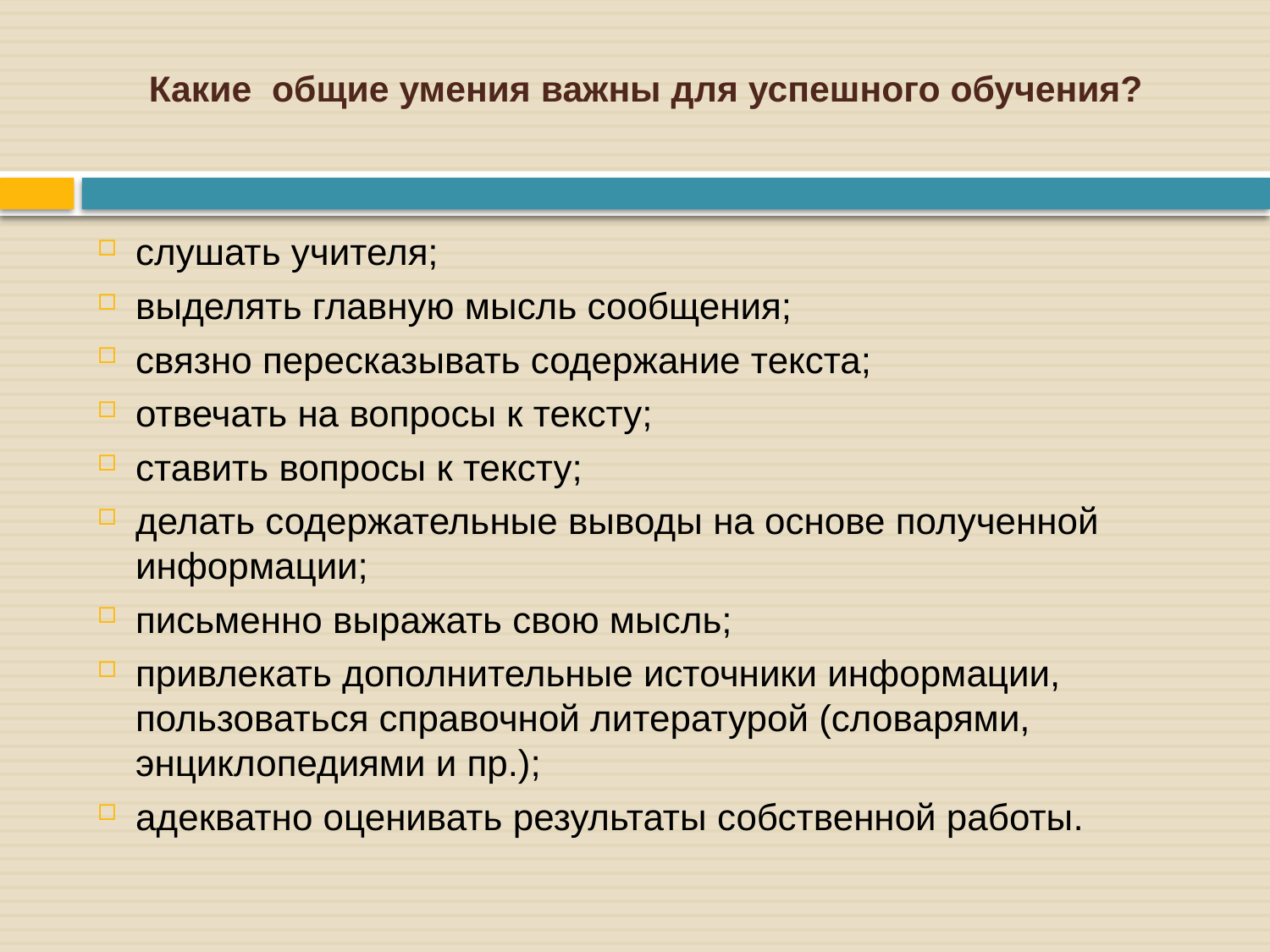

# Какие  общие умения важны для успешного обучения?
слушать учителя;
выделять главную мысль сообщения;
связно пересказывать содержание текста;
отвечать на вопросы к тексту;
ставить вопросы к тексту;
делать содержательные выводы на основе полученной информации;
письменно выражать свою мысль;
привлекать дополнительные источники информации, пользоваться справочной литературой (словарями, энциклопедиями и пр.);
адекватно оценивать результаты собственной работы.